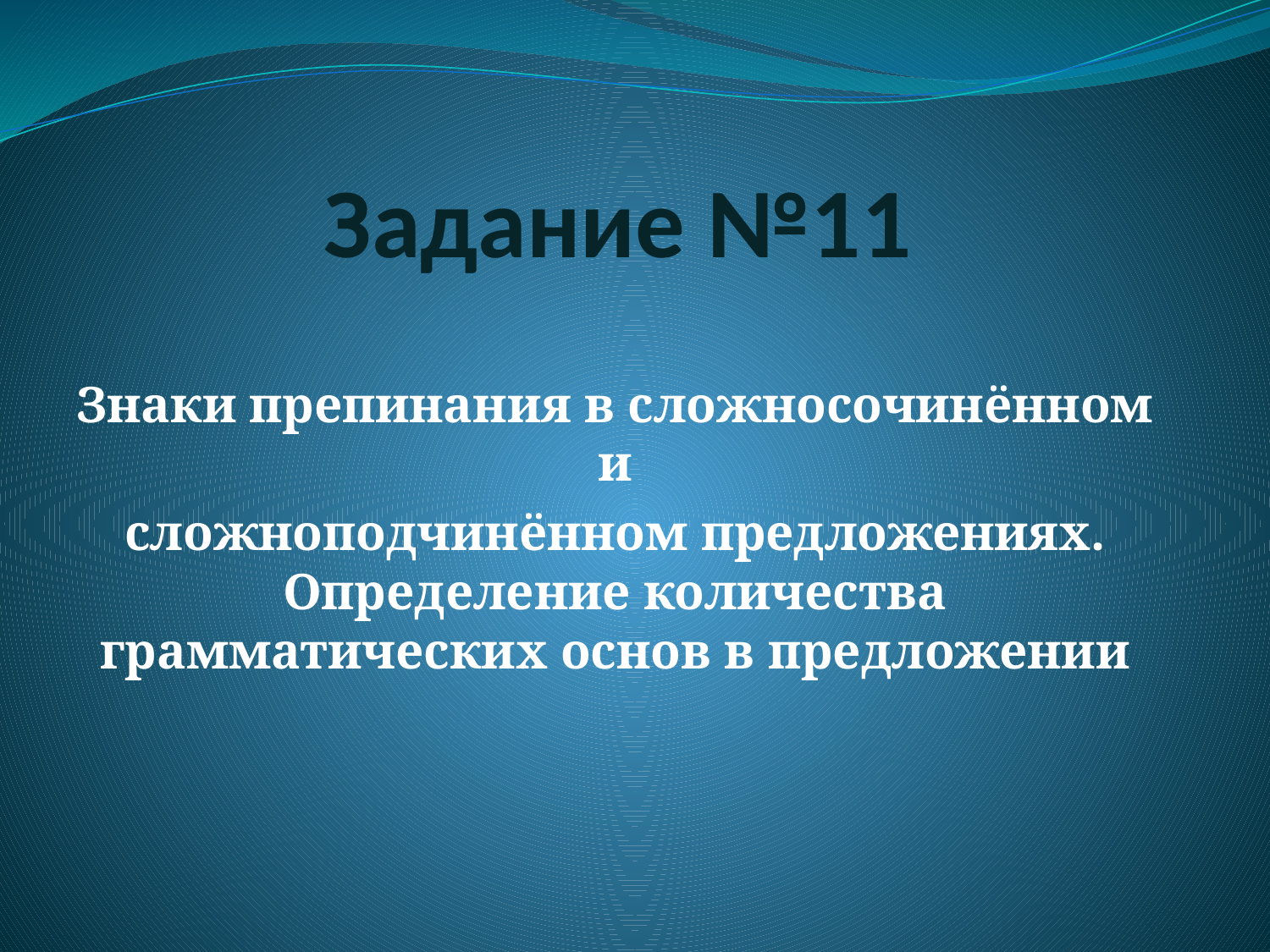

# Задание №11
Знаки препинания в сложносочинённом и
сложноподчинённом предложениях. Определение количества грамматических основ в предложении